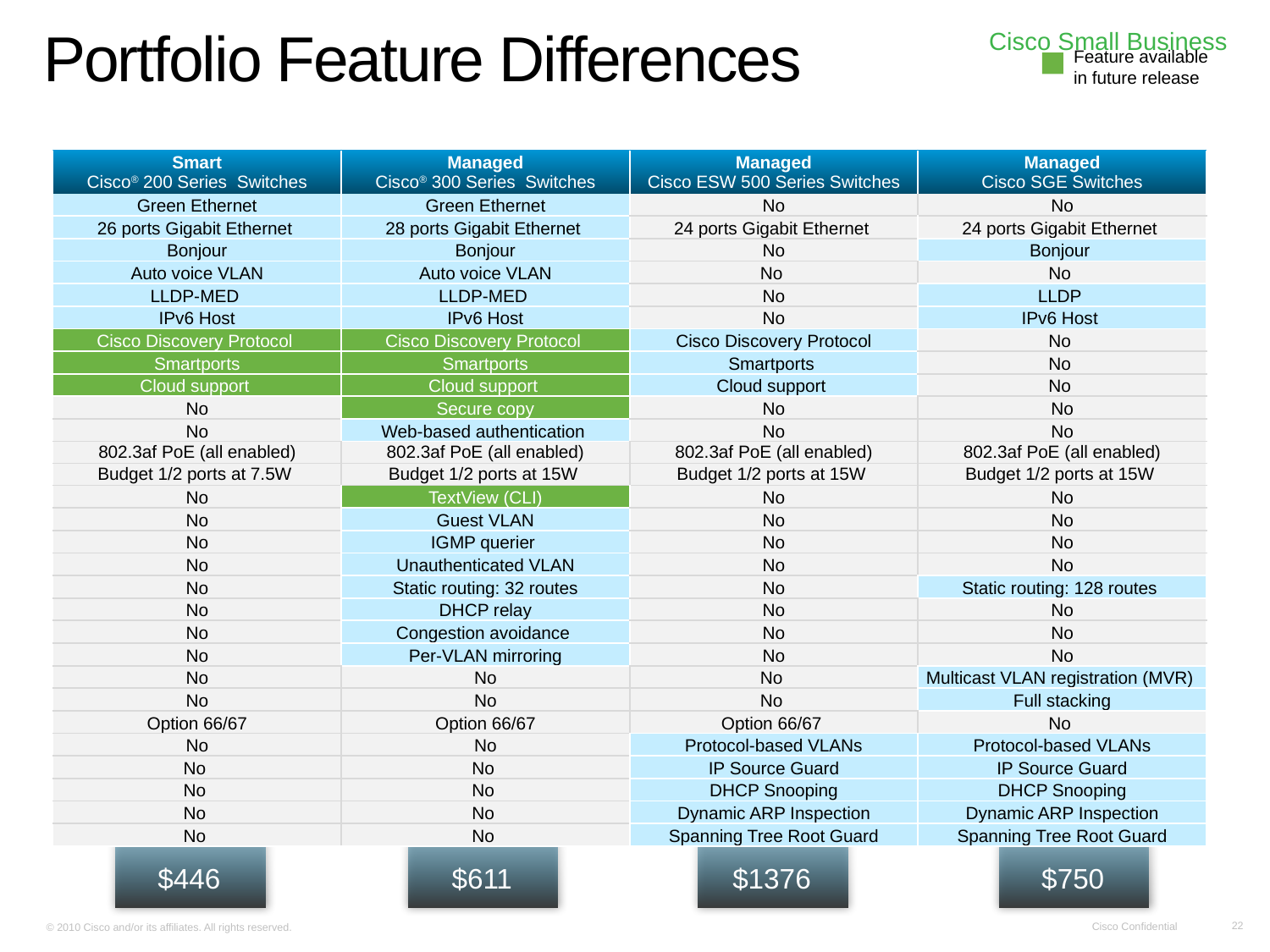

Feature available in future release

# Portfolio Feature Differences
| Smart Cisco® 200 Series Switches | Managed Cisco® 300 Series Switches | Managed Cisco ESW 500 Series Switches | Managed Cisco SGE Switches |
| --- | --- | --- | --- |
| Green Ethernet | Green Ethernet | No | No |
| 26 ports Gigabit Ethernet | 28 ports Gigabit Ethernet | 24 ports Gigabit Ethernet | 24 ports Gigabit Ethernet |
| Bonjour | Bonjour | No | Bonjour |
| Auto voice VLAN | Auto voice VLAN | No | No |
| LLDP-MED | LLDP-MED | No | LLDP |
| IPv6 Host | IPv6 Host | No | IPv6 Host |
| Cisco Discovery Protocol | Cisco Discovery Protocol | Cisco Discovery Protocol | No |
| Smartports | Smartports | Smartports | No |
| Cloud support | Cloud support | Cloud support | No |
| No | Secure copy | No | No |
| No | Web-based authentication | No | No |
| 802.3af PoE (all enabled) | 802.3af PoE (all enabled) | 802.3af PoE (all enabled) | 802.3af PoE (all enabled) |
| Budget 1/2 ports at 7.5W | Budget 1/2 ports at 15W | Budget 1/2 ports at 15W | Budget 1/2 ports at 15W |
| No | TextView (CLI) | No | No |
| No | Guest VLAN | No | No |
| No | IGMP querier | No | No |
| No | Unauthenticated VLAN | No | No |
| No | Static routing: 32 routes | No | Static routing: 128 routes |
| No | DHCP relay | No | No |
| No | Congestion avoidance | No | No |
| No | Per-VLAN mirroring | No | No |
| No | No | No | Multicast VLAN registration (MVR) |
| No | No | No | Full stacking |
| Option 66/67 | Option 66/67 | Option 66/67 | No |
| No | No | Protocol-based VLANs | Protocol-based VLANs |
| No | No | IP Source Guard | IP Source Guard |
| No | No | DHCP Snooping | DHCP Snooping |
| No | No | Dynamic ARP Inspection | Dynamic ARP Inspection |
| No | No | Spanning Tree Root Guard | Spanning Tree Root Guard |

$446
$611
$1376
$750